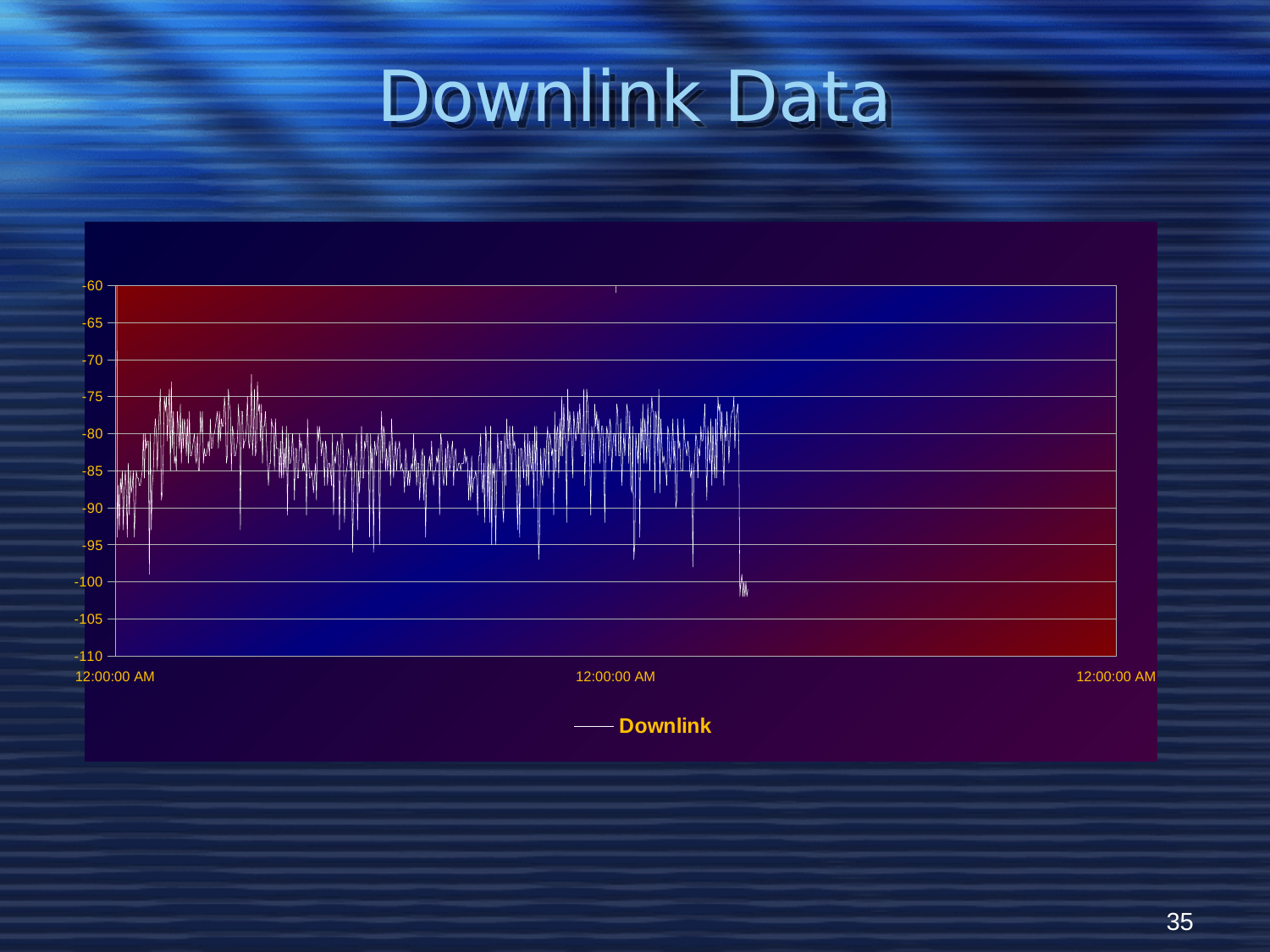

# Downlink Data

### Chart

| Category | Downlink |
|---|---|
35